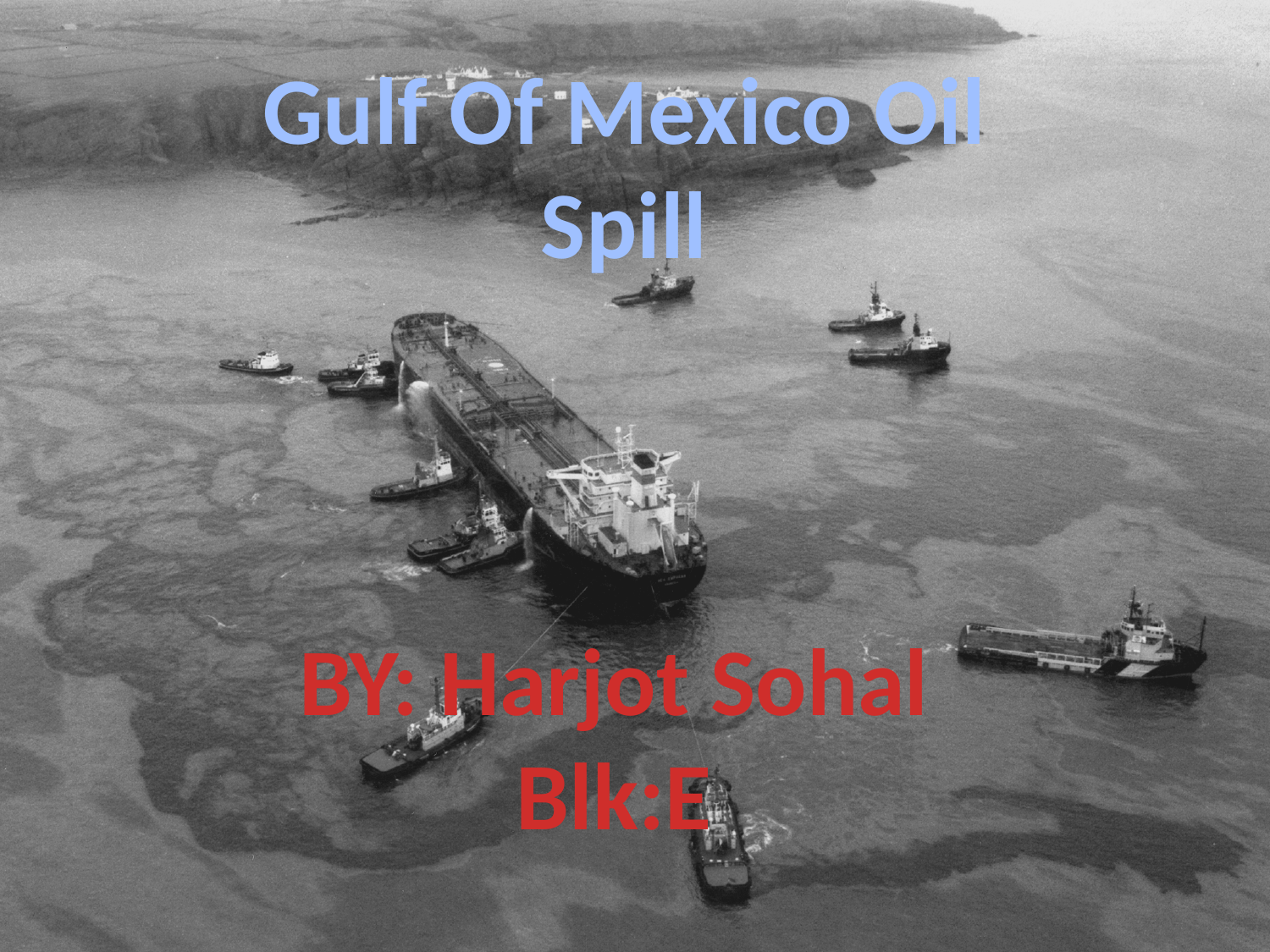

Gulf Of Mexico Oil Spill
BY: Harjot Sohal
Blk:E